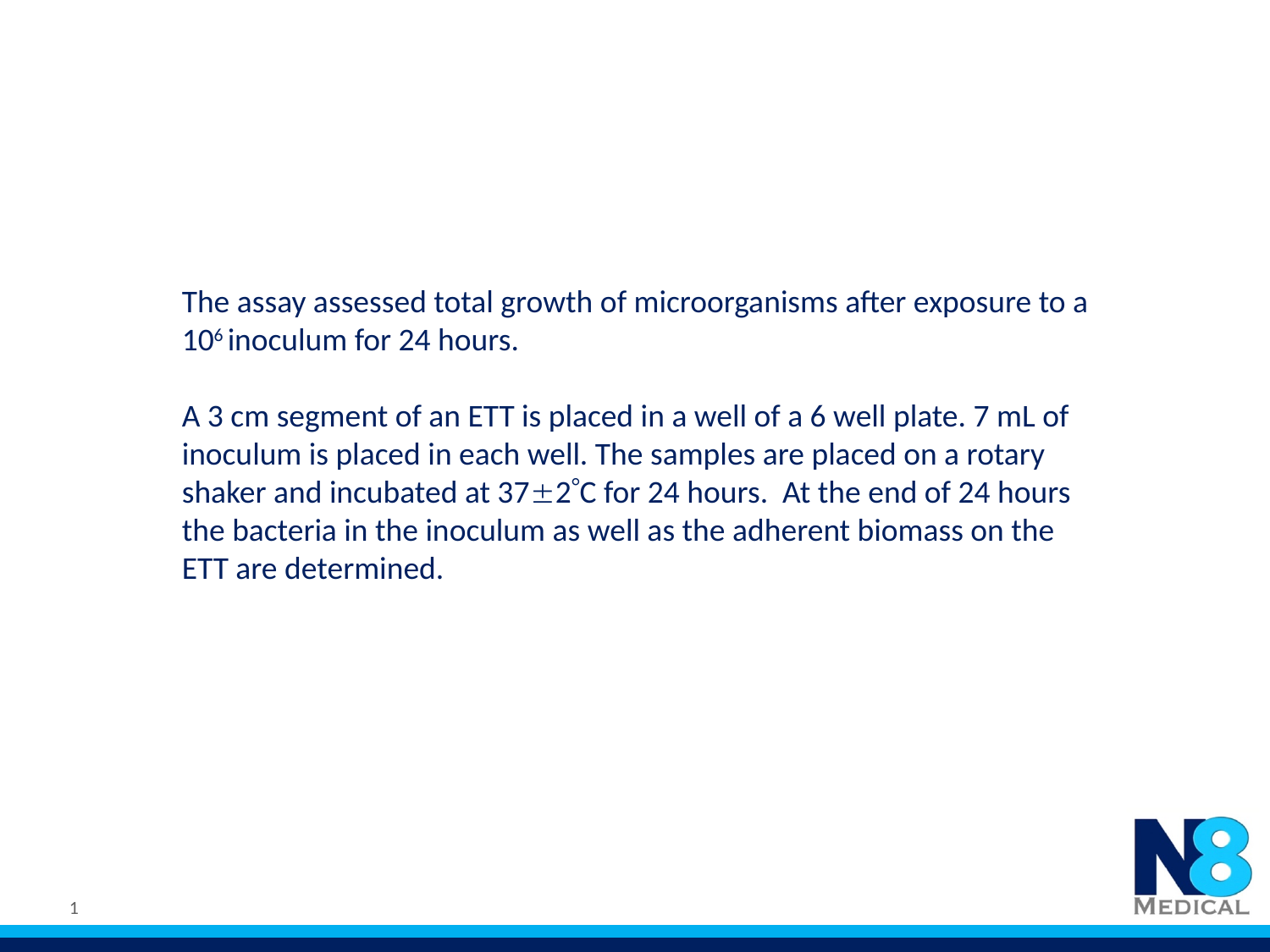

The assay assessed total growth of microorganisms after exposure to a 106 inoculum for 24 hours.

A 3 cm segment of an ETT is placed in a well of a 6 well plate. 7 mL of inoculum is placed in each well. The samples are placed on a rotary shaker and incubated at 37±2°C for 24 hours.  At the end of 24 hours the bacteria in the inoculum as well as the adherent biomass on the ETT are determined.